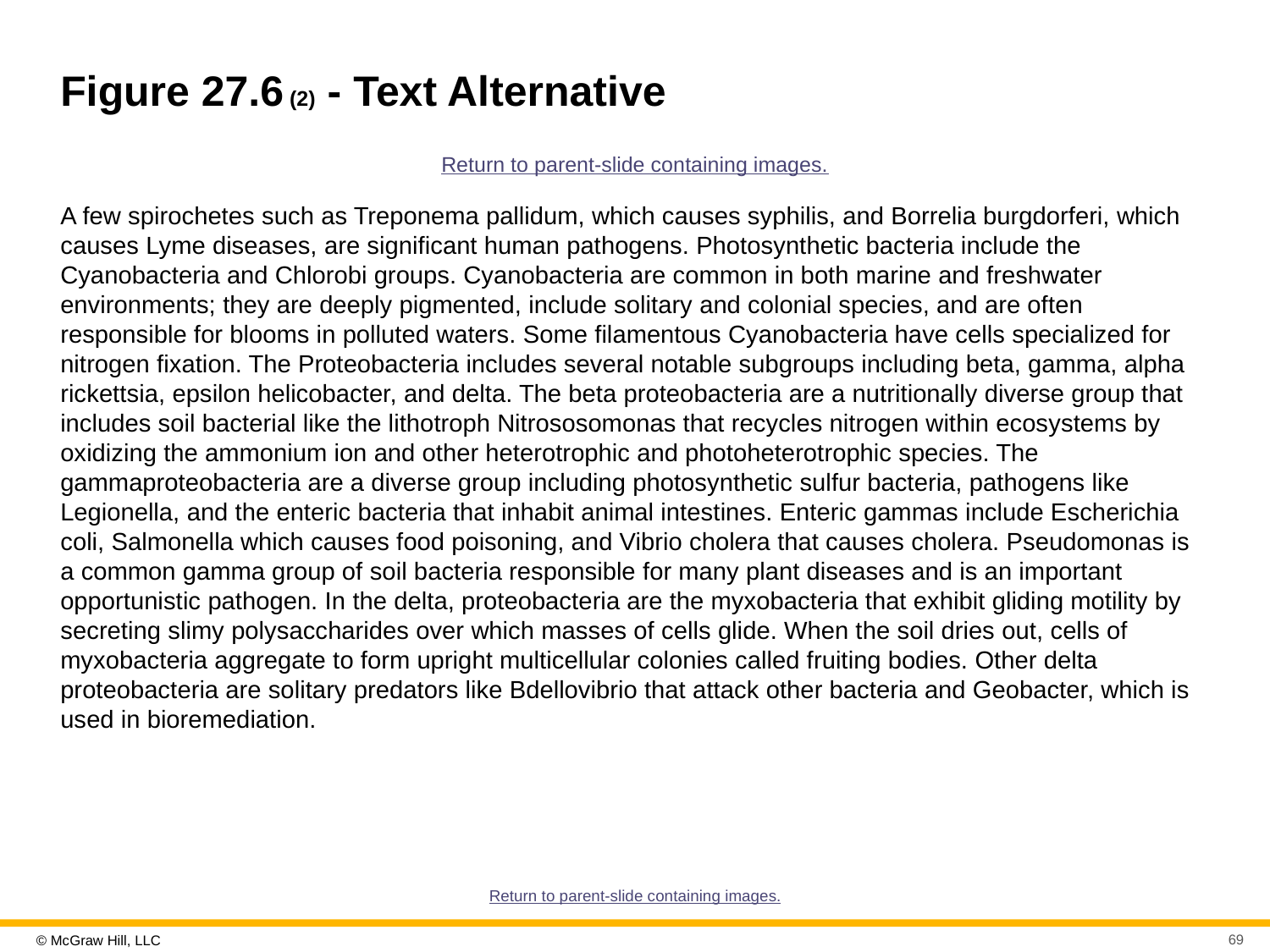

# Figure 27.6 (2) - Text Alternative
Return to parent-slide containing images.
A few spirochetes such as Treponema pallidum, which causes syphilis, and Borrelia burgdorferi, which causes Lyme diseases, are significant human pathogens. Photosynthetic bacteria include the Cyanobacteria and Chlorobi groups. Cyanobacteria are common in both marine and freshwater environments; they are deeply pigmented, include solitary and colonial species, and are often responsible for blooms in polluted waters. Some filamentous Cyanobacteria have cells specialized for nitrogen fixation. The Proteobacteria includes several notable subgroups including beta, gamma, alpha rickettsia, epsilon helicobacter, and delta. The beta proteobacteria are a nutritionally diverse group that includes soil bacterial like the lithotroph Nitrososomonas that recycles nitrogen within ecosystems by oxidizing the ammonium ion and other heterotrophic and photoheterotrophic species. The gammaproteobacteria are a diverse group including photosynthetic sulfur bacteria, pathogens like Legionella, and the enteric bacteria that inhabit animal intestines. Enteric gammas include Escherichia coli, Salmonella which causes food poisoning, and Vibrio cholera that causes cholera. Pseudomonas is a common gamma group of soil bacteria responsible for many plant diseases and is an important opportunistic pathogen. In the delta, proteobacteria are the myxobacteria that exhibit gliding motility by secreting slimy polysaccharides over which masses of cells glide. When the soil dries out, cells of myxobacteria aggregate to form upright multicellular colonies called fruiting bodies. Other delta proteobacteria are solitary predators like Bdellovibrio that attack other bacteria and Geobacter, which is used in bioremediation.
Return to parent-slide containing images.
69